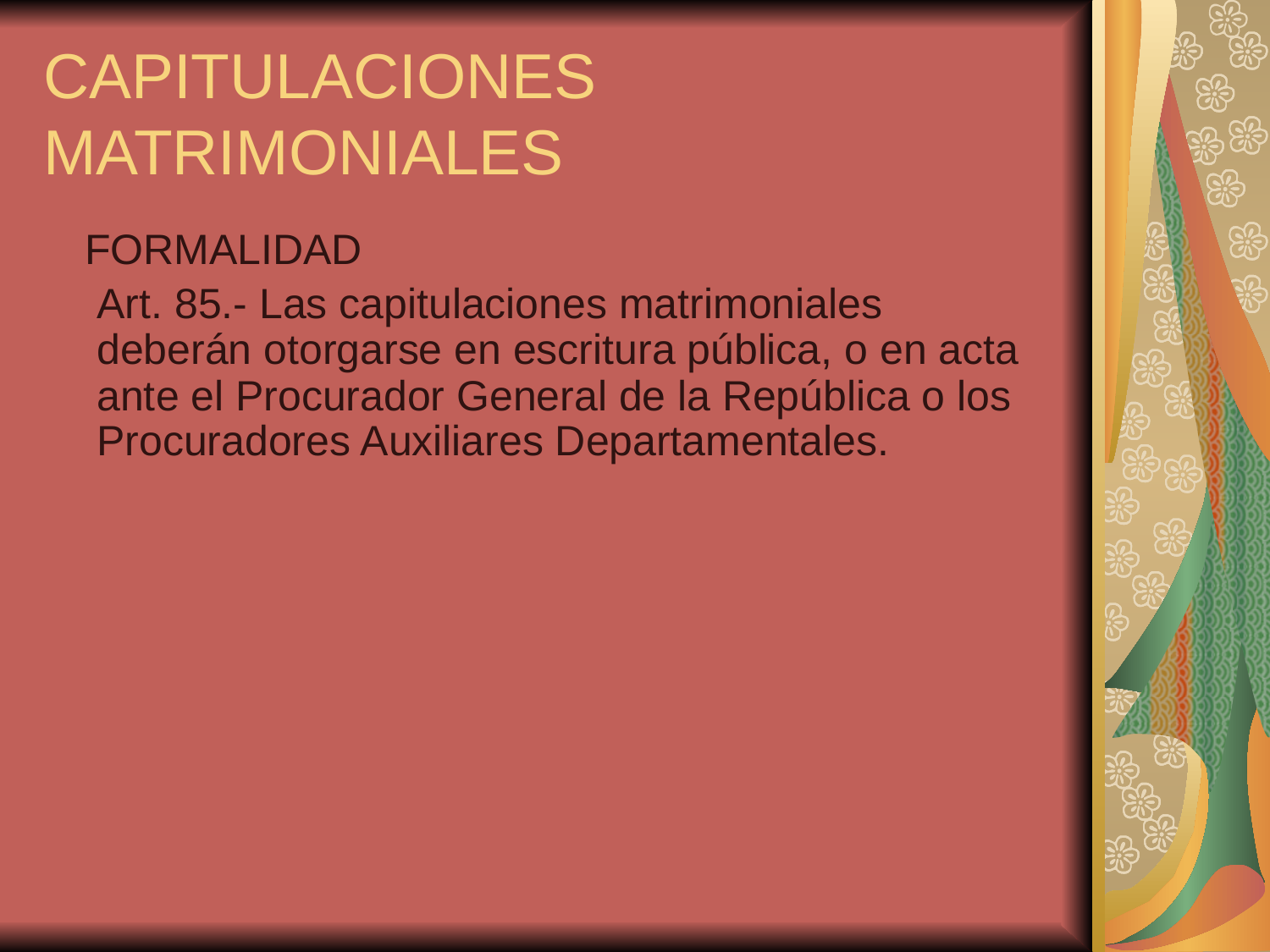

CAPITULACIONES MATRIMONIALES
   FORMALIDAD
	Art. 85.- Las capitulaciones matrimoniales deberán otorgarse en escritura pública, o en acta ante el Procurador General de la República o los Procuradores Auxiliares Departamentales.